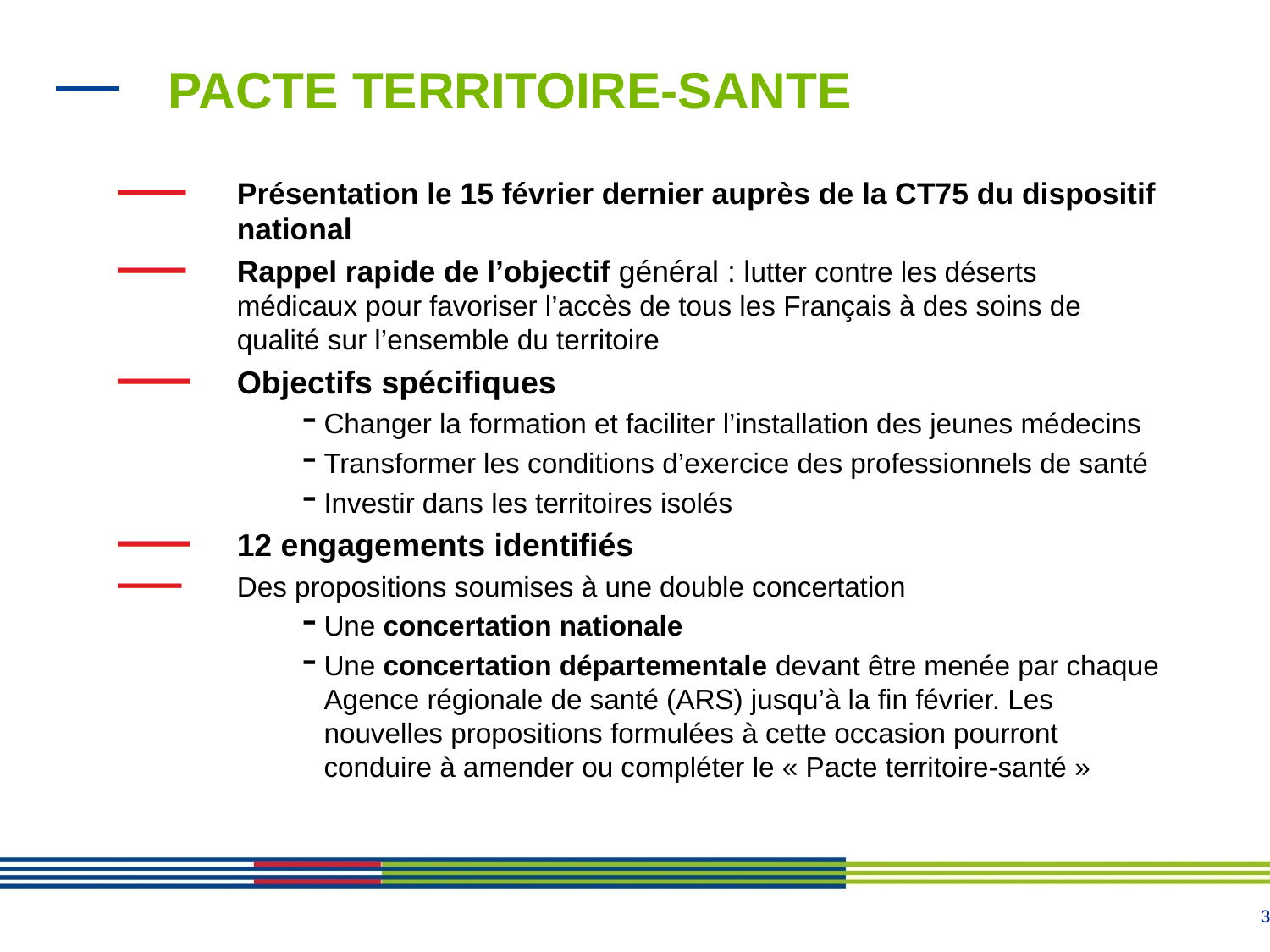

# PACTE TERRITOIRE-SANTE

Présentation le 15 février dernier auprès de la CT75 du dispositif national
Rappel rapide de l’objectif général : lutter contre les déserts médicaux pour favoriser l’accès de tous les Français à des soins de qualité sur l’ensemble du territoire
Objectifs spécifiques
Changer la formation et faciliter l’installation des jeunes médecins
Transformer les conditions d’exercice des professionnels de santé
Investir dans les territoires isolés
12 engagements identifiés
Des propositions soumises à une double concertation
Une concertation nationale
Une concertation départementale devant être menée par chaque Agence régionale de santé (ARS) jusqu’à la fin février. Les nouvelles propositions formulées à cette occasion pourront conduire à amender ou compléter le « Pacte territoire-santé »